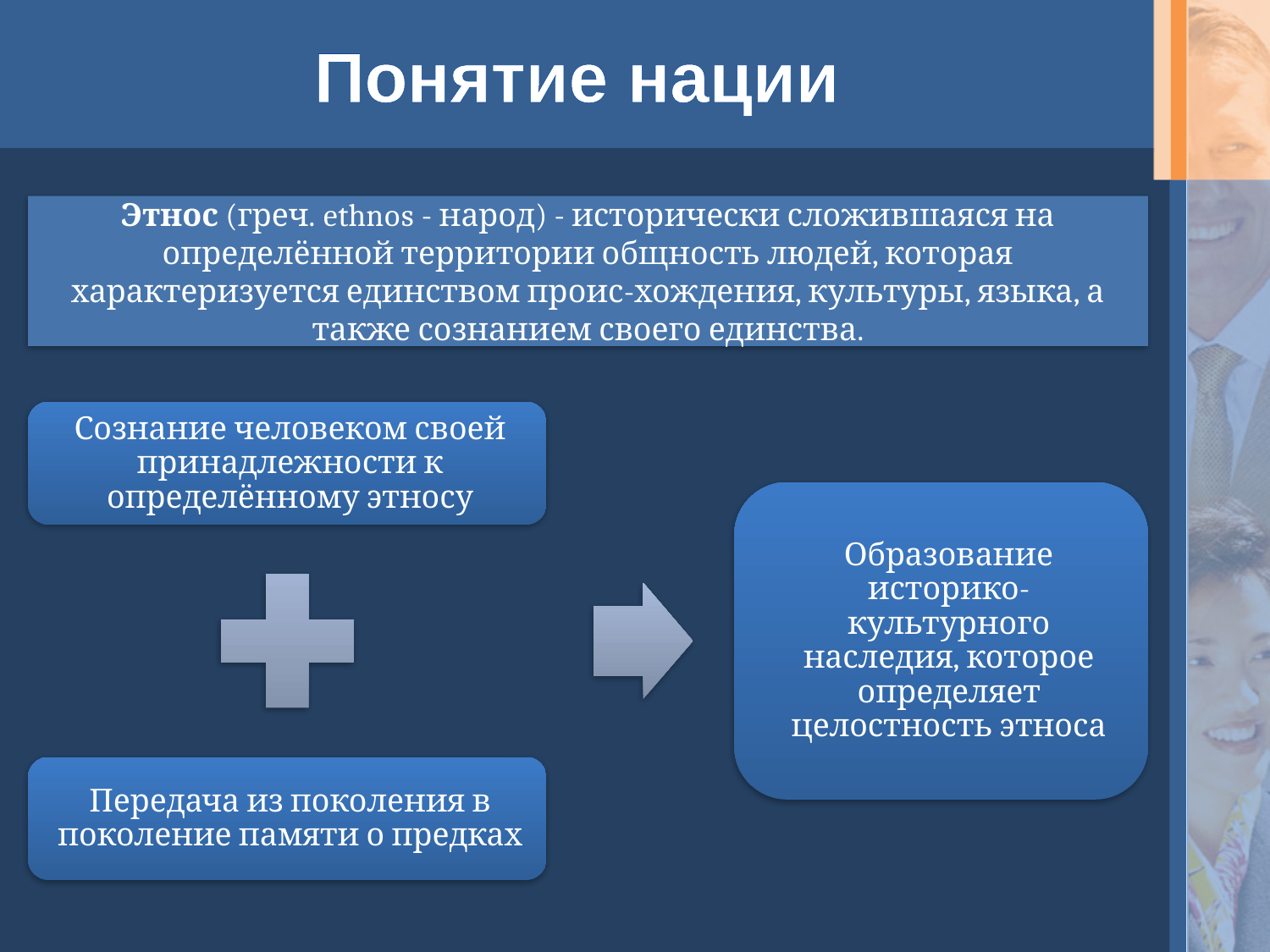

# Понятие нации
Этнос (греч. ethnos - народ) - исторически сложившаяся на определённой территории общность людей, которая характеризуется единством проис-хождения, культуры, языка, а также сознанием своего единства.
Сознание человеком своей принадлежности к определённому этносу

Передача из поколения в поколение памяти о предках

Образование историко-культурного наследия, которое определяет целостность этноса